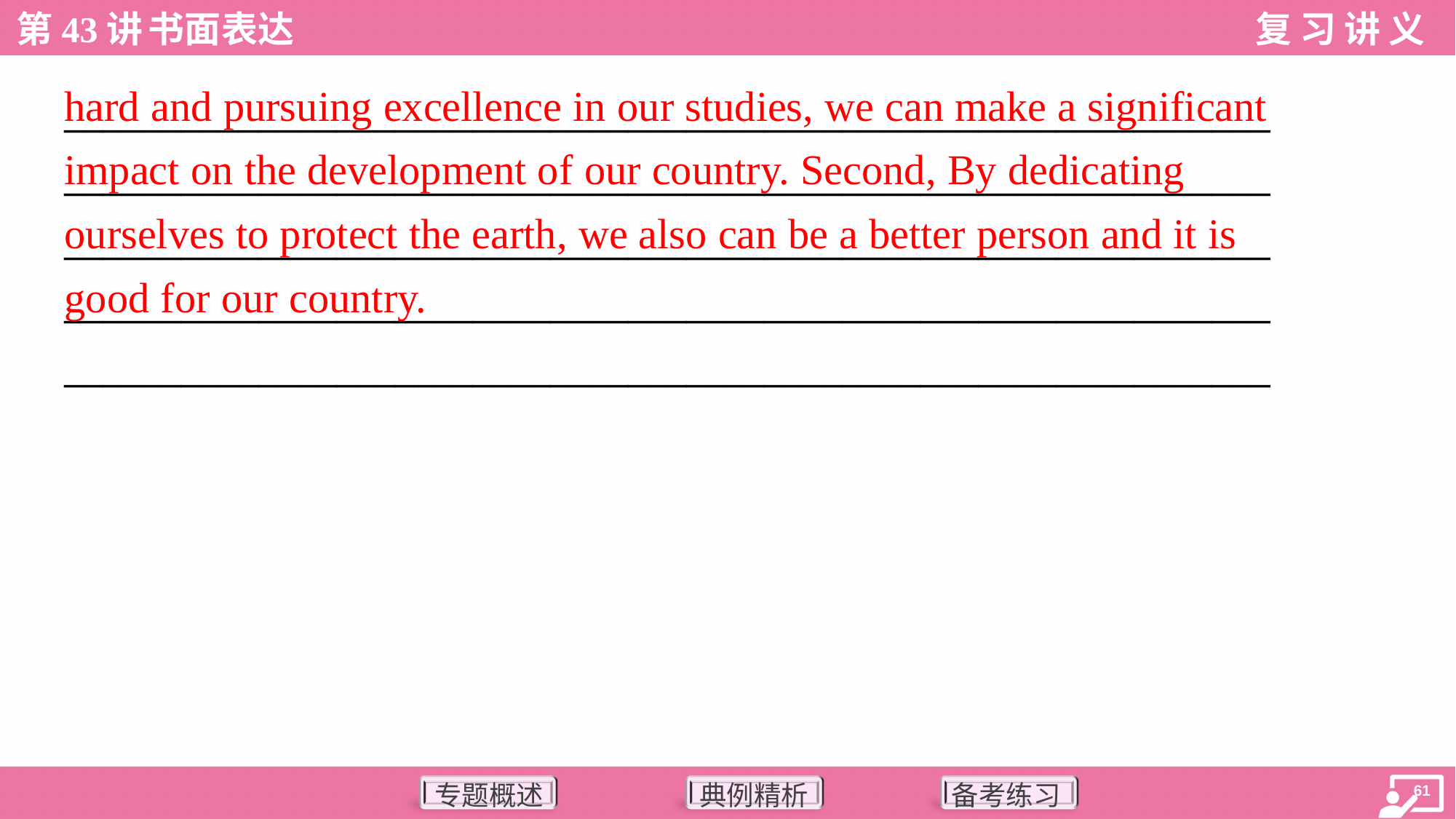

hard and pursuing excellence in our studies, we can make a significant
impact on the development of our country. Second, By dedicating
ourselves to protect the earth, we also can be a better person and it is
good for our country.
______________________________________________________________
______________________________________________________________
______________________________________________________________
______________________________________________________________
______________________________________________________________